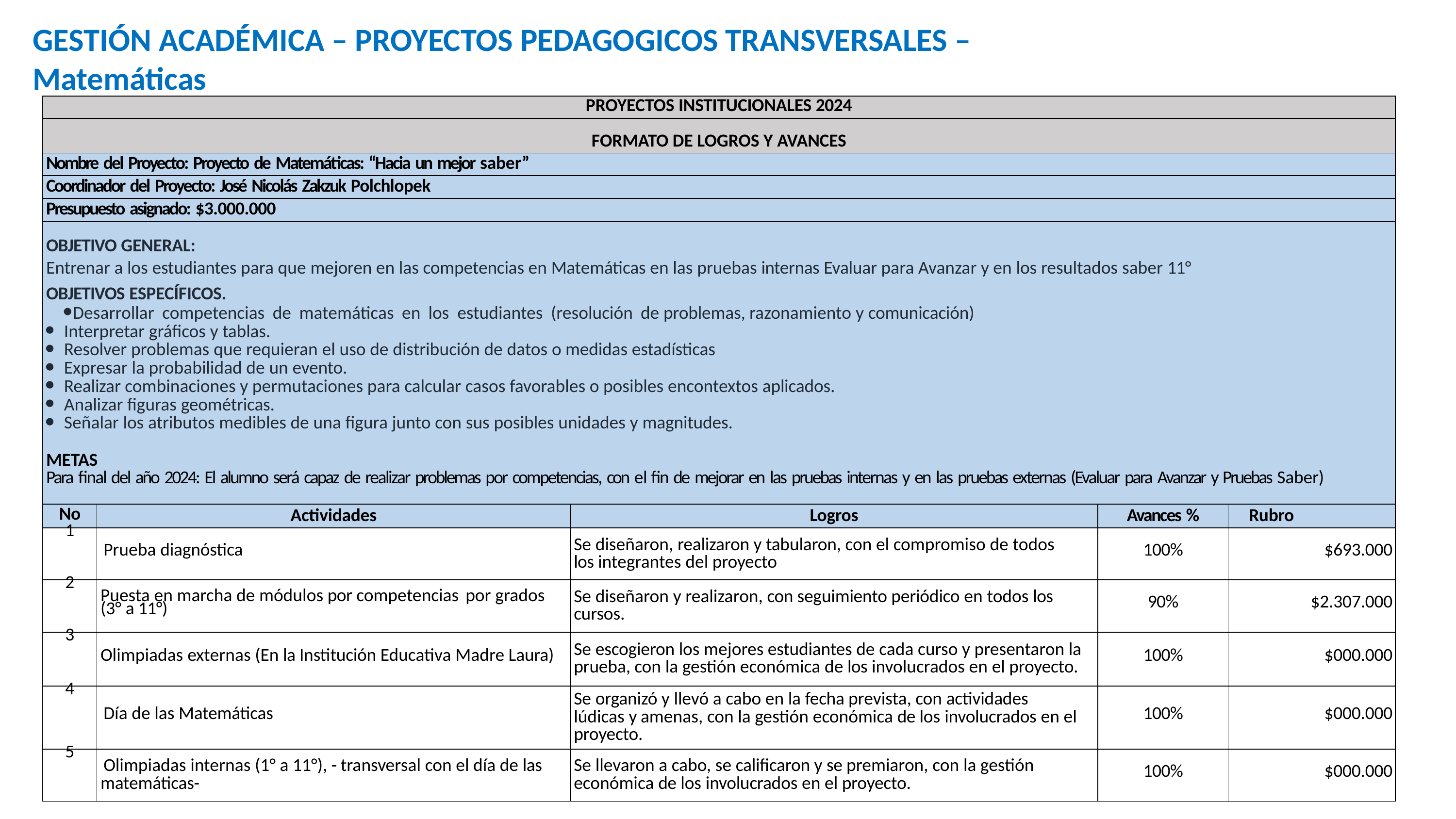

GESTIÓN ACADÉMICA – PROYECTOS PEDAGOGICOS TRANSVERSALES –
Matemáticas
| PROYECTOS INSTITUCIONALES 2024 |  |  |  |  |
| --- | --- | --- | --- | --- |
| FORMATO DE LOGROS Y AVANCES |  |  |  |  |
| Nombre del Proyecto: Proyecto de Matemáticas: “Hacia un mejor saber” |  |  |  |  |
| Coordinador del Proyecto: José Nicolás Zakzuk Polchlopek |  |  |  |  |
| Presupuesto asignado: $3.000.000 |  |  |  |  |
| OBJETIVO GENERAL: Entrenar a los estudiantes para que mejoren en las competencias en Matemáticas en las pruebas internas Evaluar para Avanzar y en los resultados saber 11° OBJETIVOS ESPECÍFICOS. Desarrollar competencias de matemáticas en los estudiantes (resolución de problemas, razonamiento y comunicación) Interpretar gráficos y tablas. Resolver problemas que requieran el uso de distribución de datos o medidas estadísticas Expresar la probabilidad de un evento. Realizar combinaciones y permutaciones para calcular casos favorables o posibles encontextos aplicados. Analizar figuras geométricas. Señalar los atributos medibles de una figura junto con sus posibles unidades y magnitudes. METAS Para final del año 2024: El alumno será capaz de realizar problemas por competencias, con el fin de mejorar en las pruebas internas y en las pruebas externas (Evaluar para Avanzar y Pruebas Saber) |  |  |  |  |
| No | Actividades | Logros | Avances % | Rubro |
| 1 | Prueba diagnóstica | Se diseñaron, realizaron y tabularon, con el compromiso de todos los integrantes del proyecto | 100% | $693.000 |
| 2 | Puesta en marcha de módulos por competencias por grados (3° a 11°) | Se diseñaron y realizaron, con seguimiento periódico en todos los cursos. | 90% | $2.307.000 |
| 3 | Olimpiadas externas (En la Institución Educativa Madre Laura) | Se escogieron los mejores estudiantes de cada curso y presentaron la prueba, con la gestión económica de los involucrados en el proyecto. | 100% | $000.000 |
| 4 | Día de las Matemáticas | Se organizó y llevó a cabo en la fecha prevista, con actividades lúdicas y amenas, con la gestión económica de los involucrados en el proyecto. | 100% | $000.000 |
| 5 | Olimpiadas internas (1° a 11°), - transversal con el día de las matemáticas- | Se llevaron a cabo, se calificaron y se premiaron, con la gestión económica de los involucrados en el proyecto. | 100% | $000.000 |